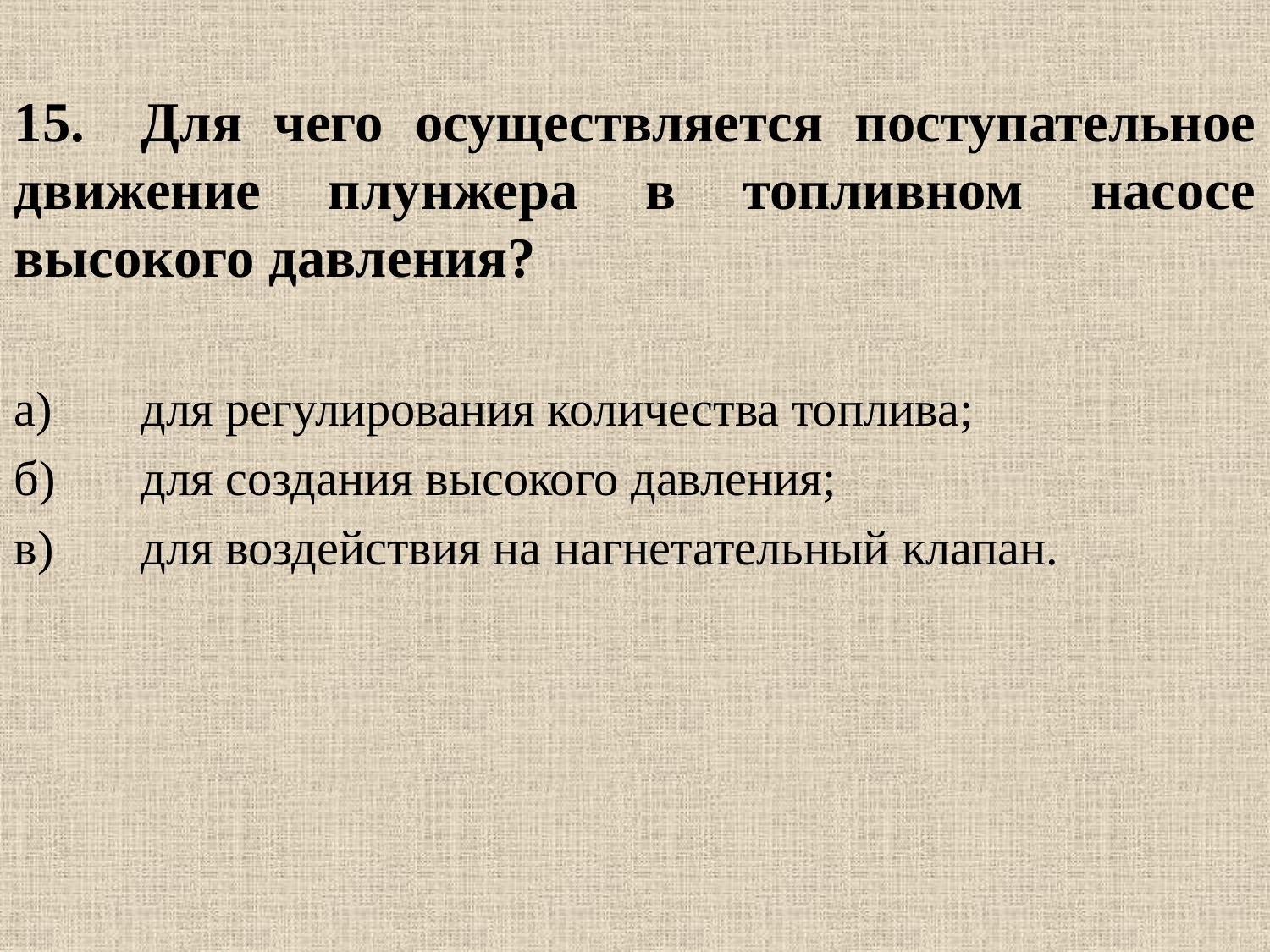

15.	Для чего осуществляется поступательное движение плунжера в топливном насосе высокого давления?

а)	для регулирования количества топлива;
б)	для создания высокого давления;
в)	для воздействия на нагнетательный клапан.